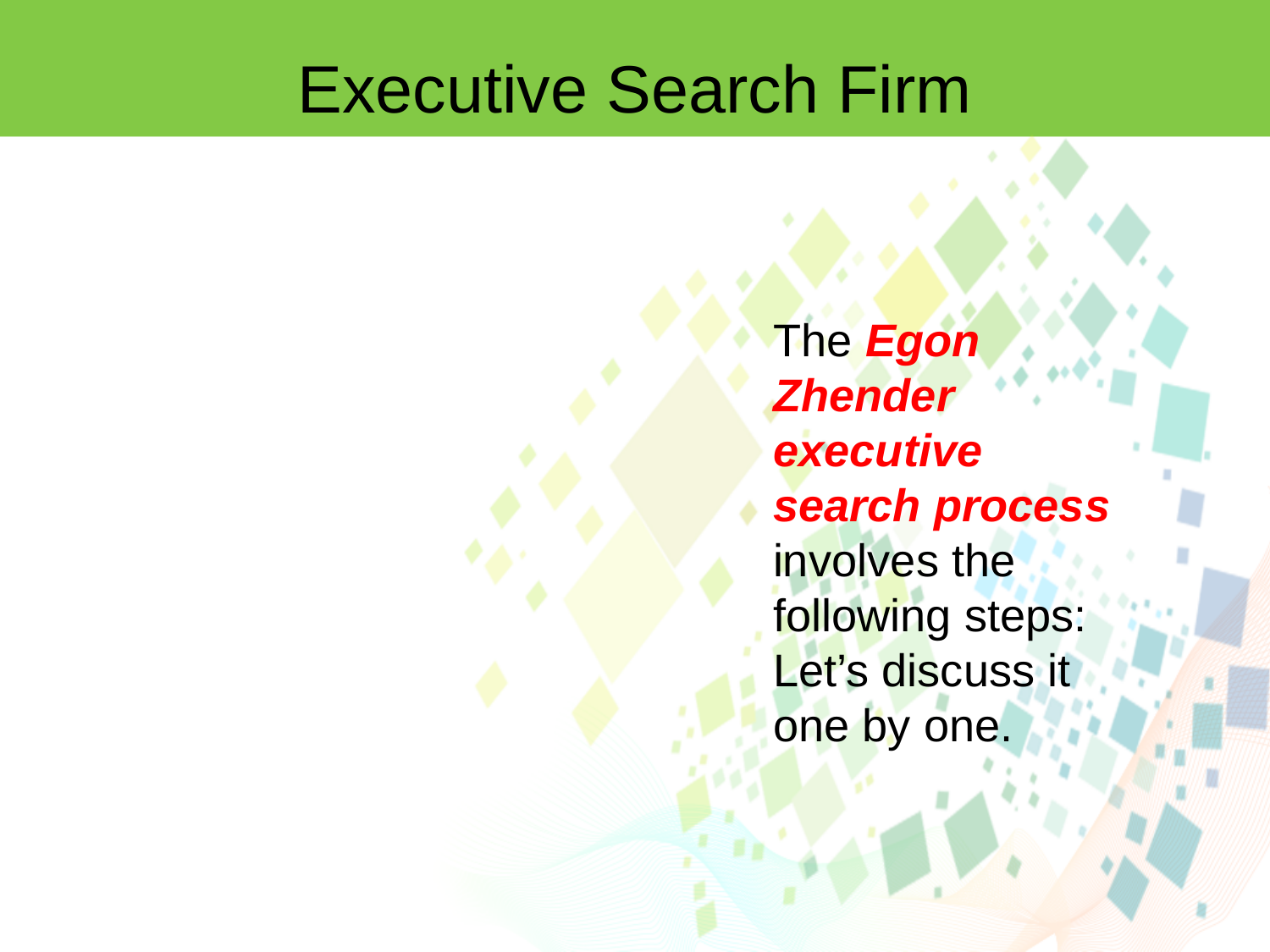

Executive Search Firm
The Egon Zhender executive search process involves the following steps: Let’s discuss it one by one.